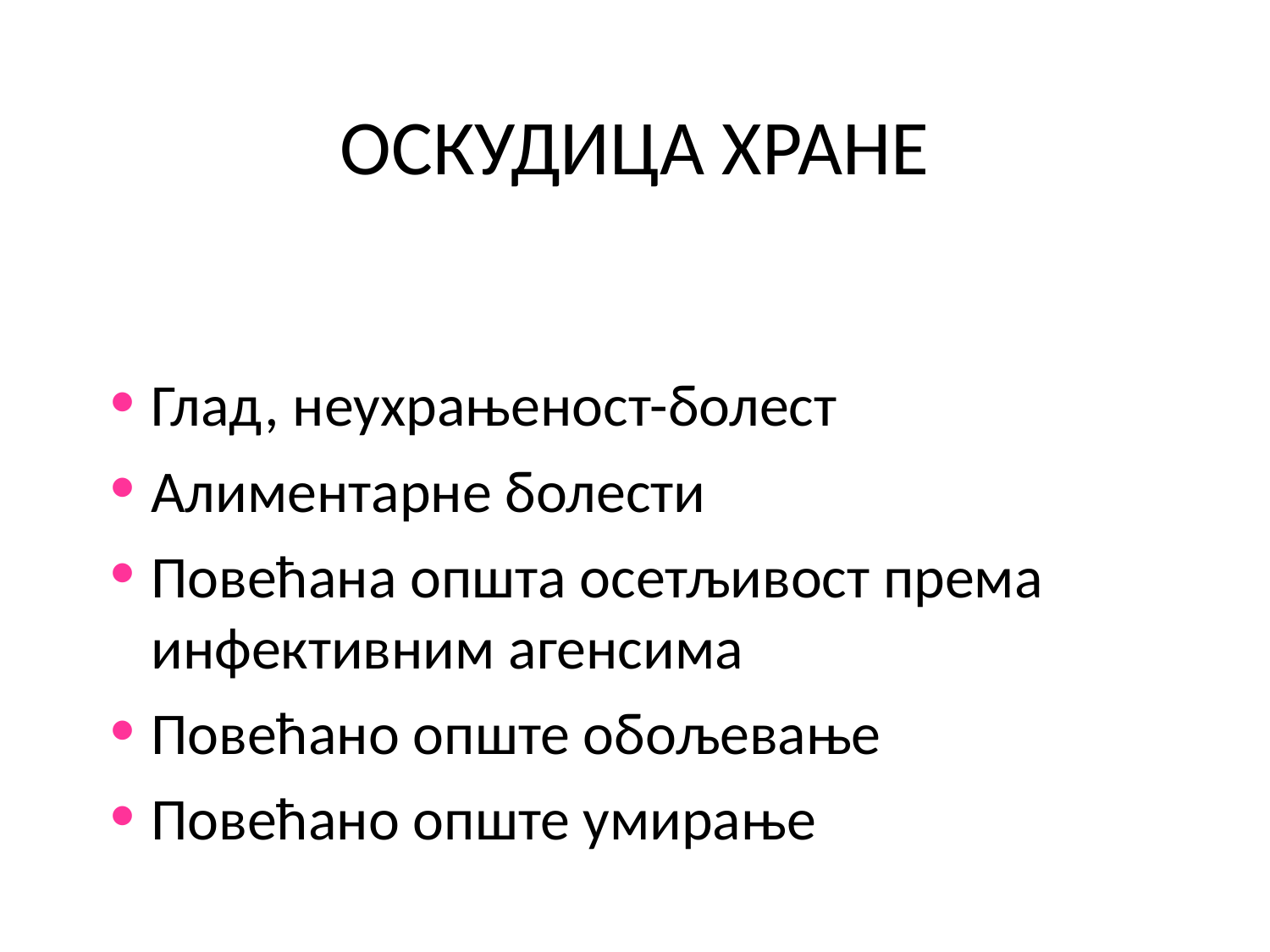

# ОСКУДИЦА ХРАНЕ

Глад, неухрањеност-болест
Алиментарне болести
Повећана општа осетљивост према инфективним агенсима
Повећано опште обољевање
Повећано опште умирање